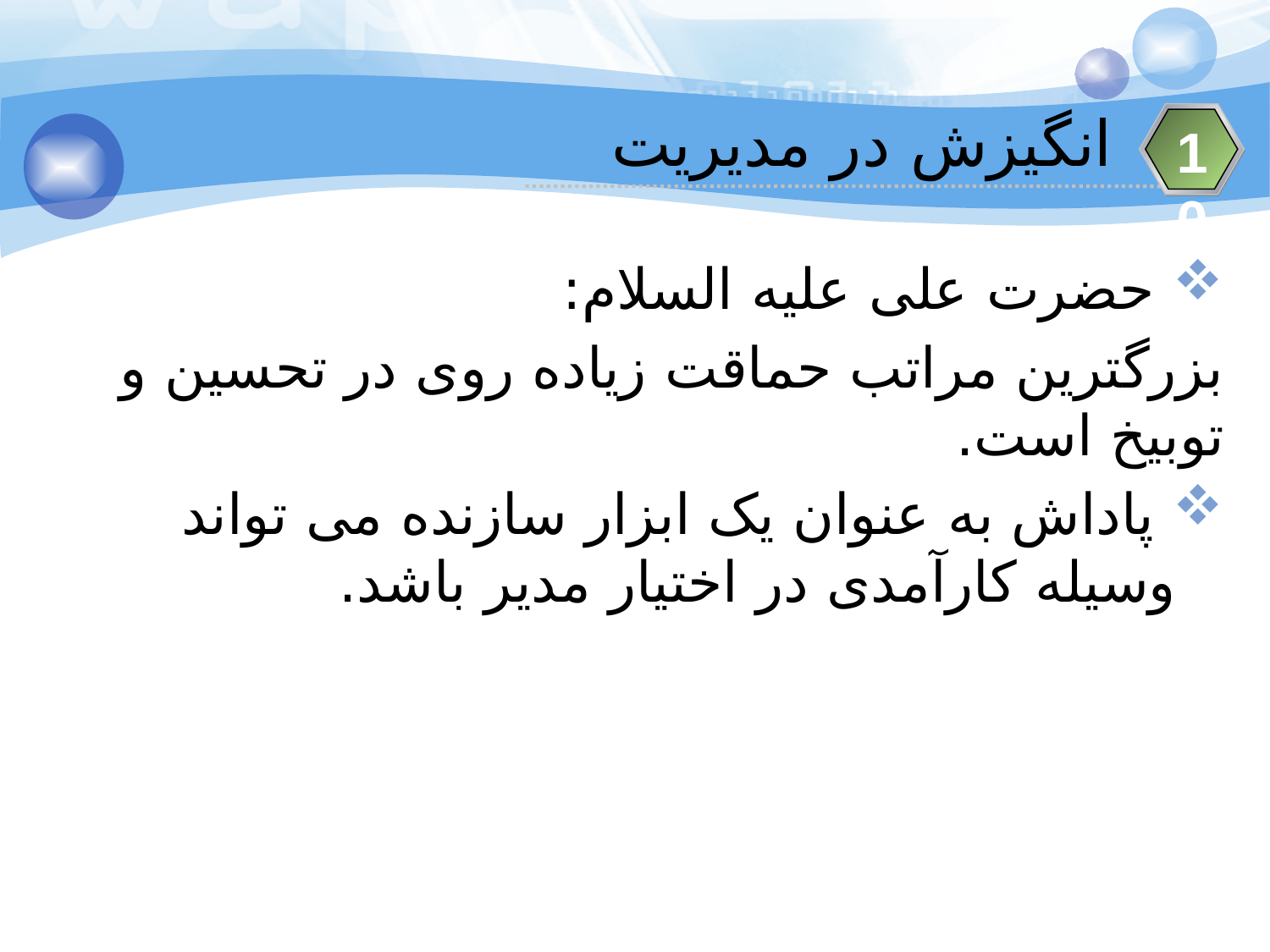

انگیزش در مدیریت

10

 حضرت علی علیه السلام:
بزرگترین مراتب حماقت زیاده روی در تحسین و توبیخ است.
 پاداش به عنوان یک ابزار سازنده می تواند وسیله کارآمدی در اختیار مدیر باشد.